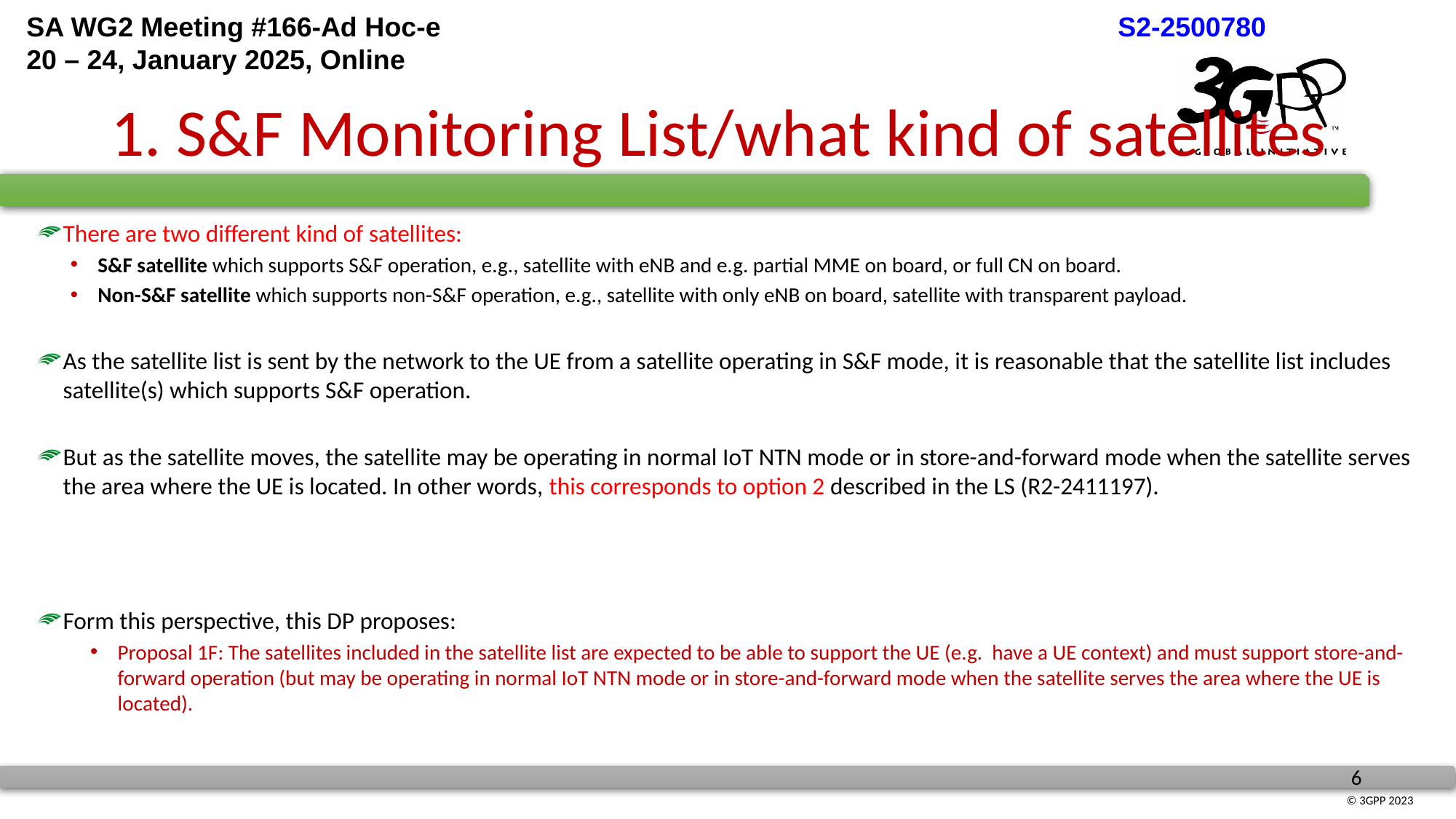

# 1. S&F Monitoring List/what kind of satellites
There are two different kind of satellites:
S&F satellite which supports S&F operation, e.g., satellite with eNB and e.g. partial MME on board, or full CN on board.
Non-S&F satellite which supports non-S&F operation, e.g., satellite with only eNB on board, satellite with transparent payload.

As the satellite list is sent by the network to the UE from a satellite operating in S&F mode, it is reasonable that the satellite list includes satellite(s) which supports S&F operation.

But as the satellite moves, the satellite may be operating in normal IoT NTN mode or in store-and-forward mode when the satellite serves the area where the UE is located. In other words, this corresponds to option 2 described in the LS (R2-2411197).

Form this perspective, this DP proposes:
Proposal 1F: The satellites included in the satellite list are expected to be able to support the UE (e.g.  have a UE context) and must support store-and-forward operation (but may be operating in normal IoT NTN mode or in store-and-forward mode when the satellite serves the area where the UE is located).